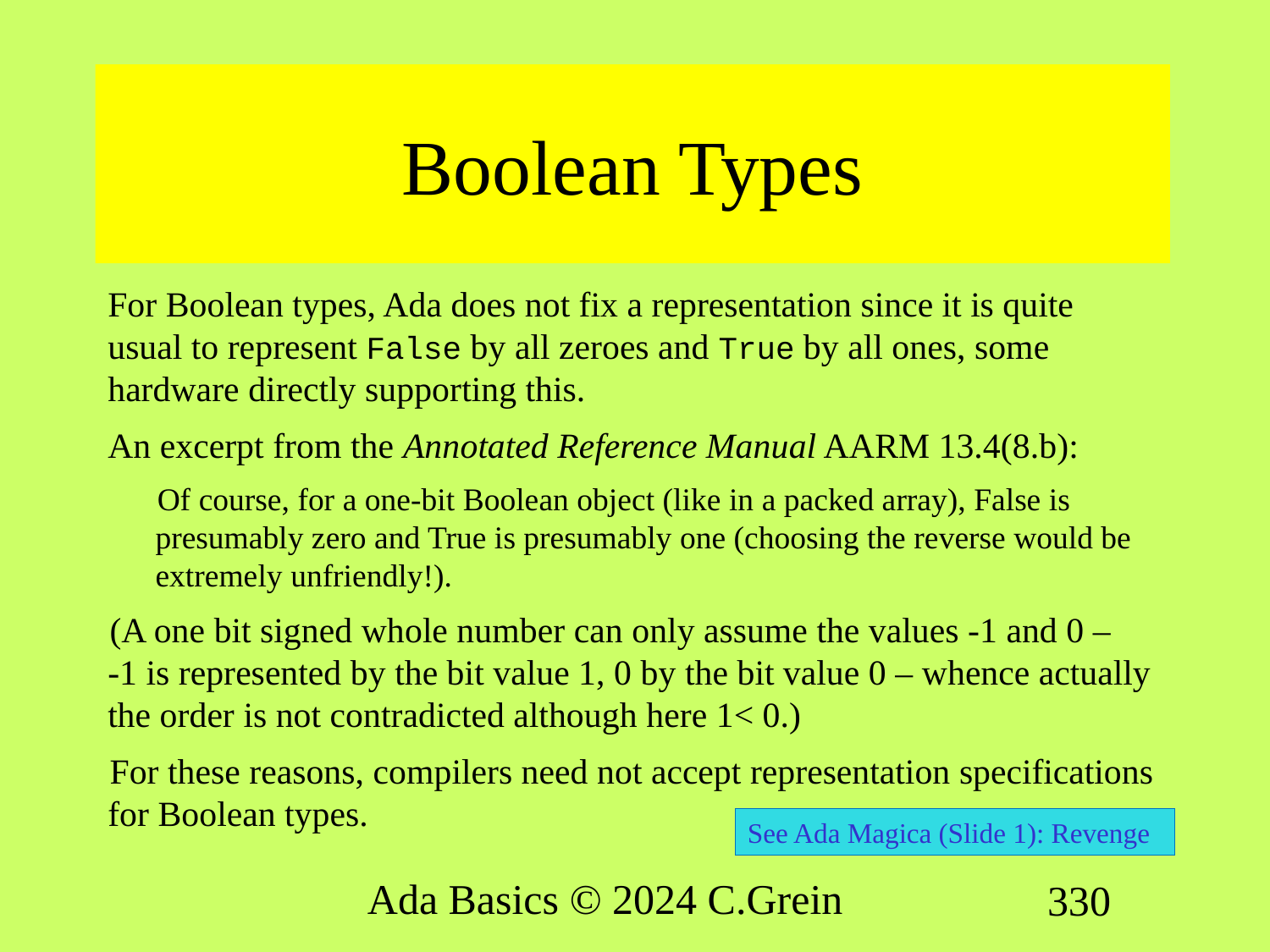

# Boolean Types
For Boolean types, Ada does not fix a representation since it is quite usual to represent False by all zeroes and True by all ones, some hardware directly supporting this.
An excerpt from the Annotated Reference Manual AARM 13.4(8.b):
Of course, for a one-bit Boolean object (like in a packed array), False is presumably zero and True is presumably one (choosing the reverse would be extremely unfriendly!).
(A one bit signed whole number can only assume the values -1 and 0 –
-1 is represented by the bit value 1, 0 by the bit value 0 – whence actually the order is not contradicted although here 1< 0.)
For these reasons, compilers need not accept representation specifications for Boolean types.
See Ada Magica (Slide 1): Revenge
Ada Basics © 2024 C.Grein
330